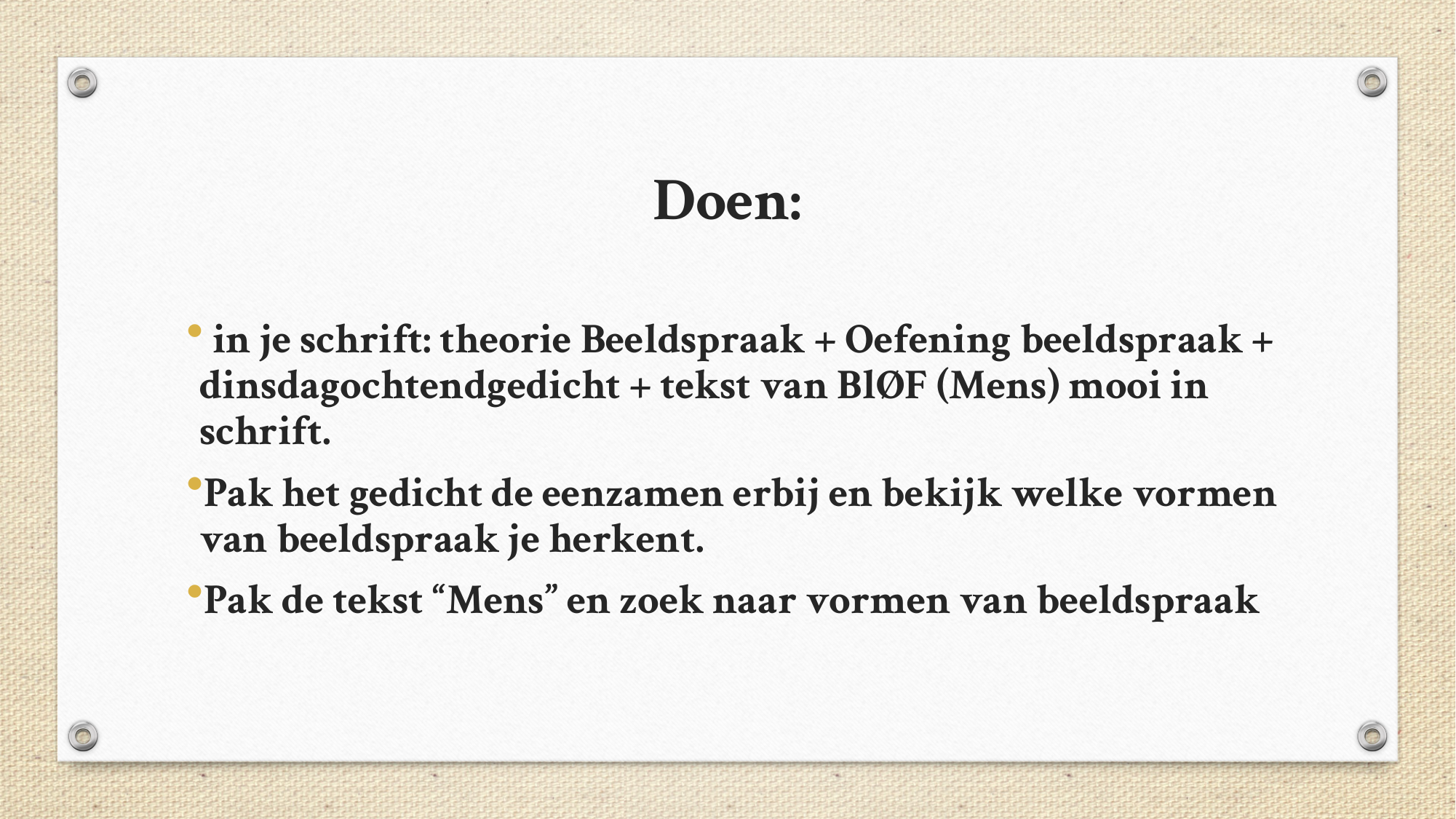

# Doen:
 in je schrift: theorie Beeldspraak + Oefening beeldspraak + dinsdagochtendgedicht + tekst van BlØF (Mens) mooi in schrift.
Pak het gedicht de eenzamen erbij en bekijk welke vormen van beeldspraak je herkent.
Pak de tekst “Mens” en zoek naar vormen van beeldspraak